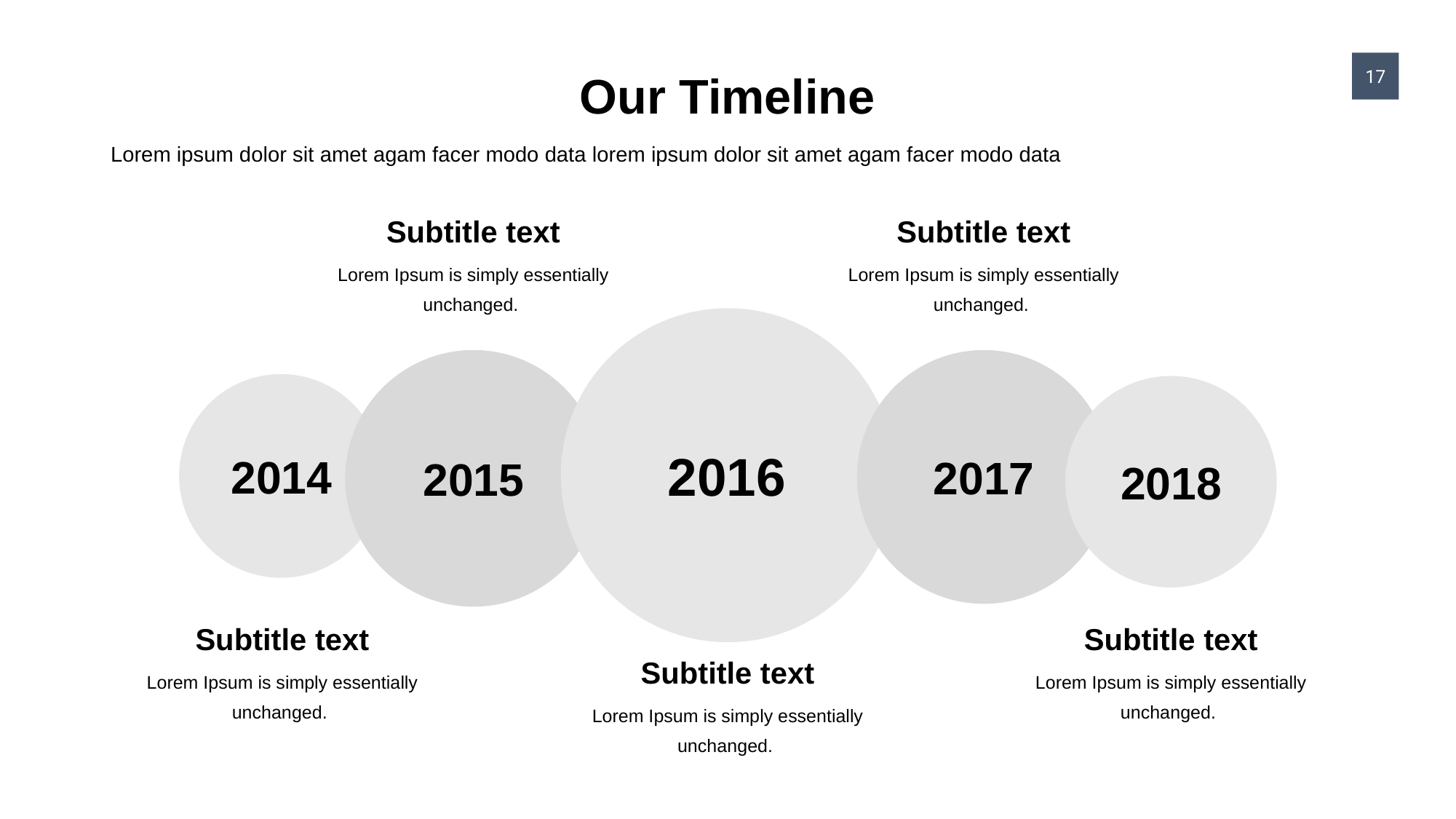

Our Timeline
17
Lorem ipsum dolor sit amet agam facer modo data lorem ipsum dolor sit amet agam facer modo data
Subtitle text
Lorem Ipsum is simply essentially unchanged.
Subtitle text
Lorem Ipsum is simply essentially unchanged.

2016
2014
2017
2015
2018
Subtitle text
Lorem Ipsum is simply essentially unchanged.
Subtitle text
Lorem Ipsum is simply essentially unchanged.
Subtitle text
Lorem Ipsum is simply essentially unchanged.